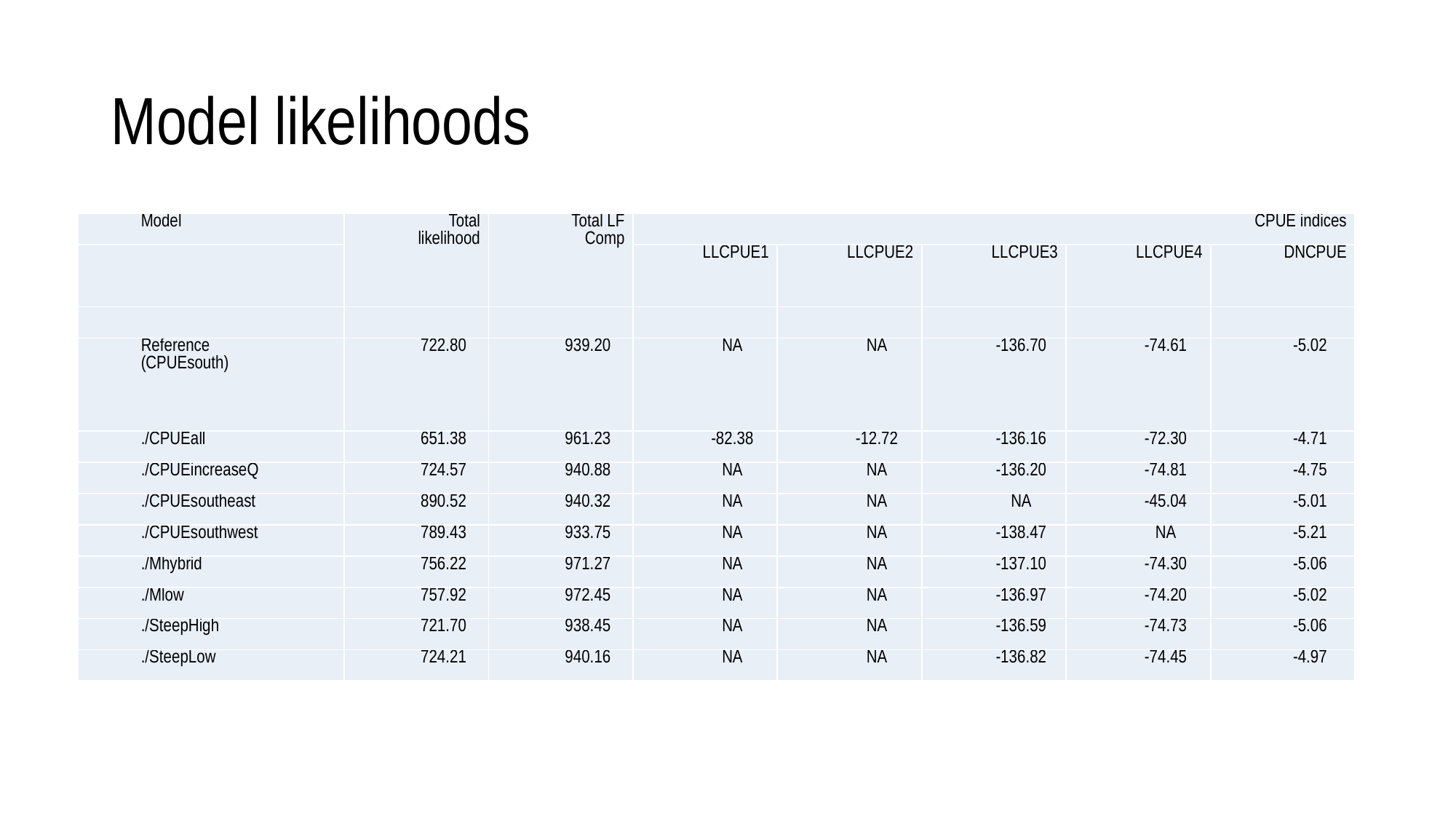

# Model likelihoods
| Model | Total likelihood | Total LF Comp | CPUE indices |  |  |  |  |
| --- | --- | --- | --- | --- | --- | --- | --- |
|  |  |  | LLCPUE1 | LLCPUE2 | LLCPUE3 | LLCPUE4 | DNCPUE |
|  |  |  |  |  |  |  |  |
| Reference (CPUEsouth) | 722.80 | 939.20 | NA | NA | -136.70 | -74.61 | -5.02 |
| ./CPUEall | 651.38 | 961.23 | -82.38 | -12.72 | -136.16 | -72.30 | -4.71 |
| ./CPUEincreaseQ | 724.57 | 940.88 | NA | NA | -136.20 | -74.81 | -4.75 |
| ./CPUEsoutheast | 890.52 | 940.32 | NA | NA | NA | -45.04 | -5.01 |
| ./CPUEsouthwest | 789.43 | 933.75 | NA | NA | -138.47 | NA | -5.21 |
| ./Mhybrid | 756.22 | 971.27 | NA | NA | -137.10 | -74.30 | -5.06 |
| ./Mlow | 757.92 | 972.45 | NA | NA | -136.97 | -74.20 | -5.02 |
| ./SteepHigh | 721.70 | 938.45 | NA | NA | -136.59 | -74.73 | -5.06 |
| ./SteepLow | 724.21 | 940.16 | NA | NA | -136.82 | -74.45 | -4.97 |